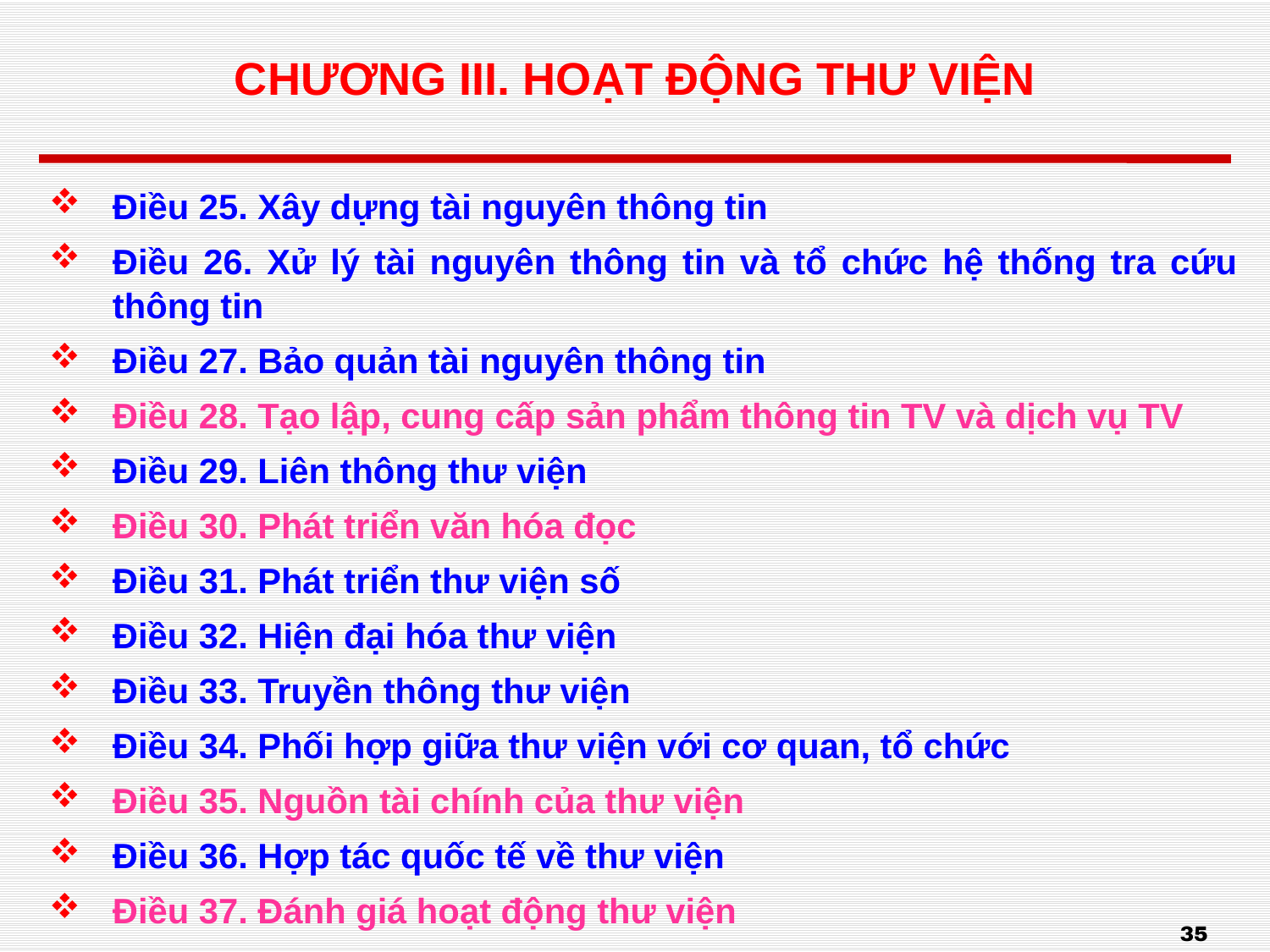

# CHƯƠNG III. HOẠT ĐỘNG THƯ VIỆN
Điều 25. Xây dựng tài nguyên thông tin
Điều 26. Xử lý tài nguyên thông tin và tổ chức hệ thống tra cứu thông tin
Điều 27. Bảo quản tài nguyên thông tin
Điều 28. Tạo lập, cung cấp sản phẩm thông tin TV và dịch vụ TV
Điều 29. Liên thông thư viện
Điều 30. Phát triển văn hóa đọc
Điều 31. Phát triển thư viện số
Điều 32. Hiện đại hóa thư viện
Điều 33. Truyền thông thư viện
Điều 34. Phối hợp giữa thư viện với cơ quan, tổ chức
Điều 35. Nguồn tài chính của thư viện
Điều 36. Hợp tác quốc tế về thư viện
Điều 37. Đánh giá hoạt động thư viện